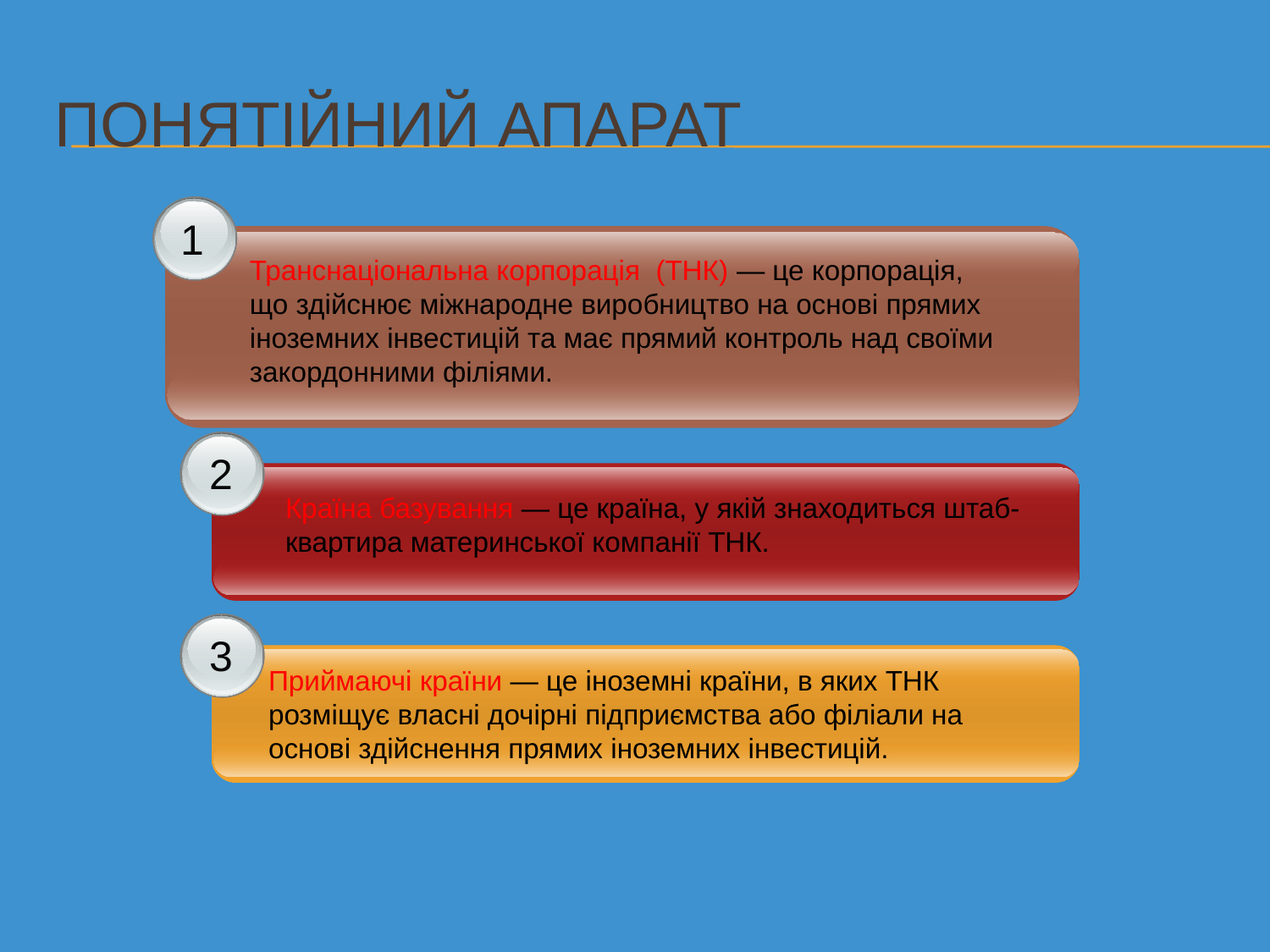

# Понятійний апарат

1

Транснаціональна корпорація  (ТНК) — це корпорація, що здійснює міжнародне виробництво на основі прямих іноземних інвестицій та має прямий контроль над своїми закордонними філіями.

2

Країна базування — це країна, у якій знаходиться штаб-квартира материнської компанії ТНК.

3

Приймаючі країни — це іноземні країни, в яких ТНК розміщує власні дочірні підприємства або філіали на основі здійснення прямих іноземних інвестицій.